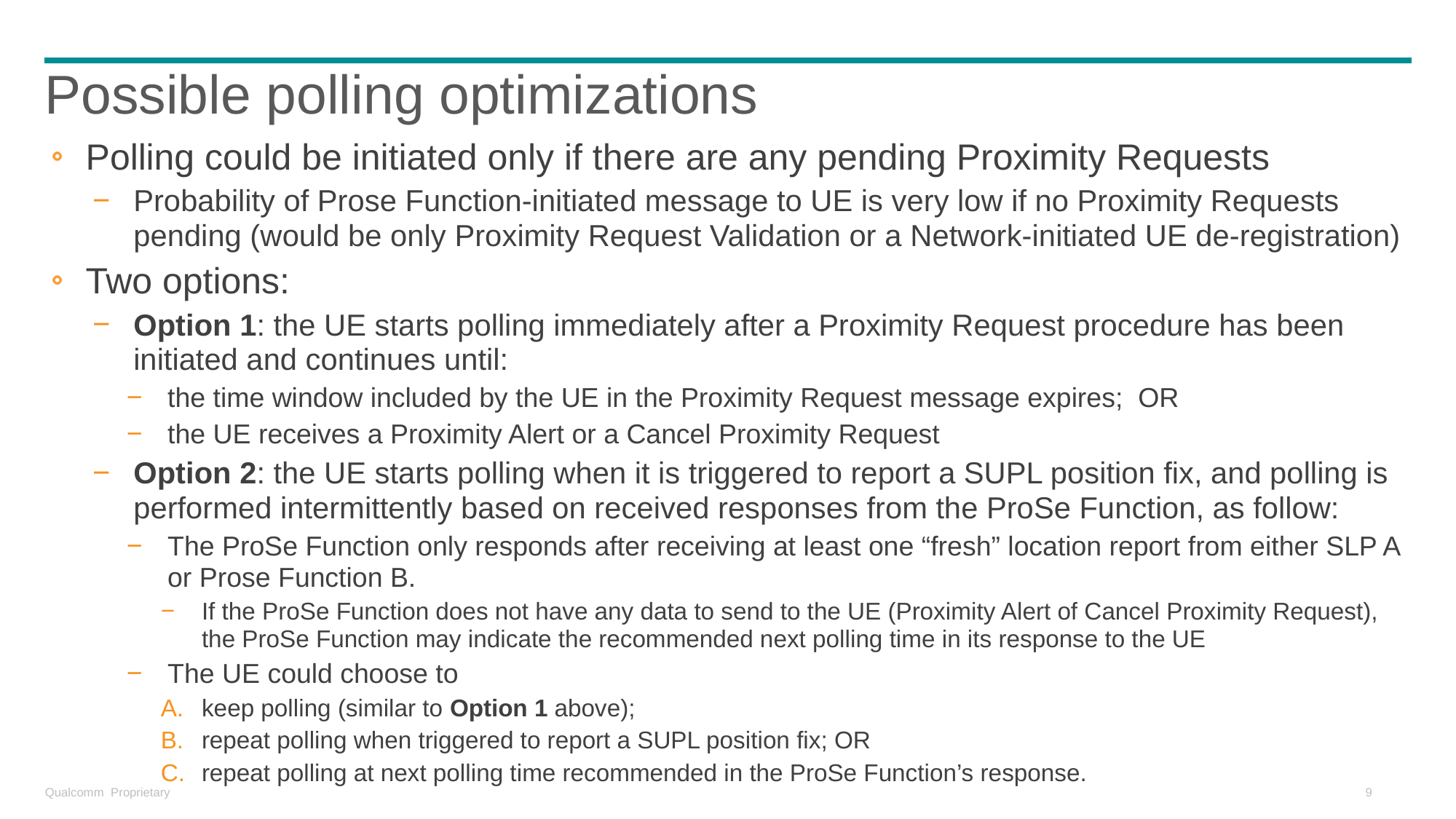

# Possible polling optimizations
Polling could be initiated only if there are any pending Proximity Requests
Probability of Prose Function-initiated message to UE is very low if no Proximity Requests pending (would be only Proximity Request Validation or a Network-initiated UE de-registration)
Two options:
Option 1: the UE starts polling immediately after a Proximity Request procedure has been initiated and continues until:
the time window included by the UE in the Proximity Request message expires;  OR
the UE receives a Proximity Alert or a Cancel Proximity Request
Option 2: the UE starts polling when it is triggered to report a SUPL position fix, and polling is performed intermittently based on received responses from the ProSe Function, as follow:
The ProSe Function only responds after receiving at least one “fresh” location report from either SLP A or Prose Function B.
If the ProSe Function does not have any data to send to the UE (Proximity Alert of Cancel Proximity Request), the ProSe Function may indicate the recommended next polling time in its response to the UE
The UE could choose to
keep polling (similar to Option 1 above);
repeat polling when triggered to report a SUPL position fix; OR
repeat polling at next polling time recommended in the ProSe Function’s response.